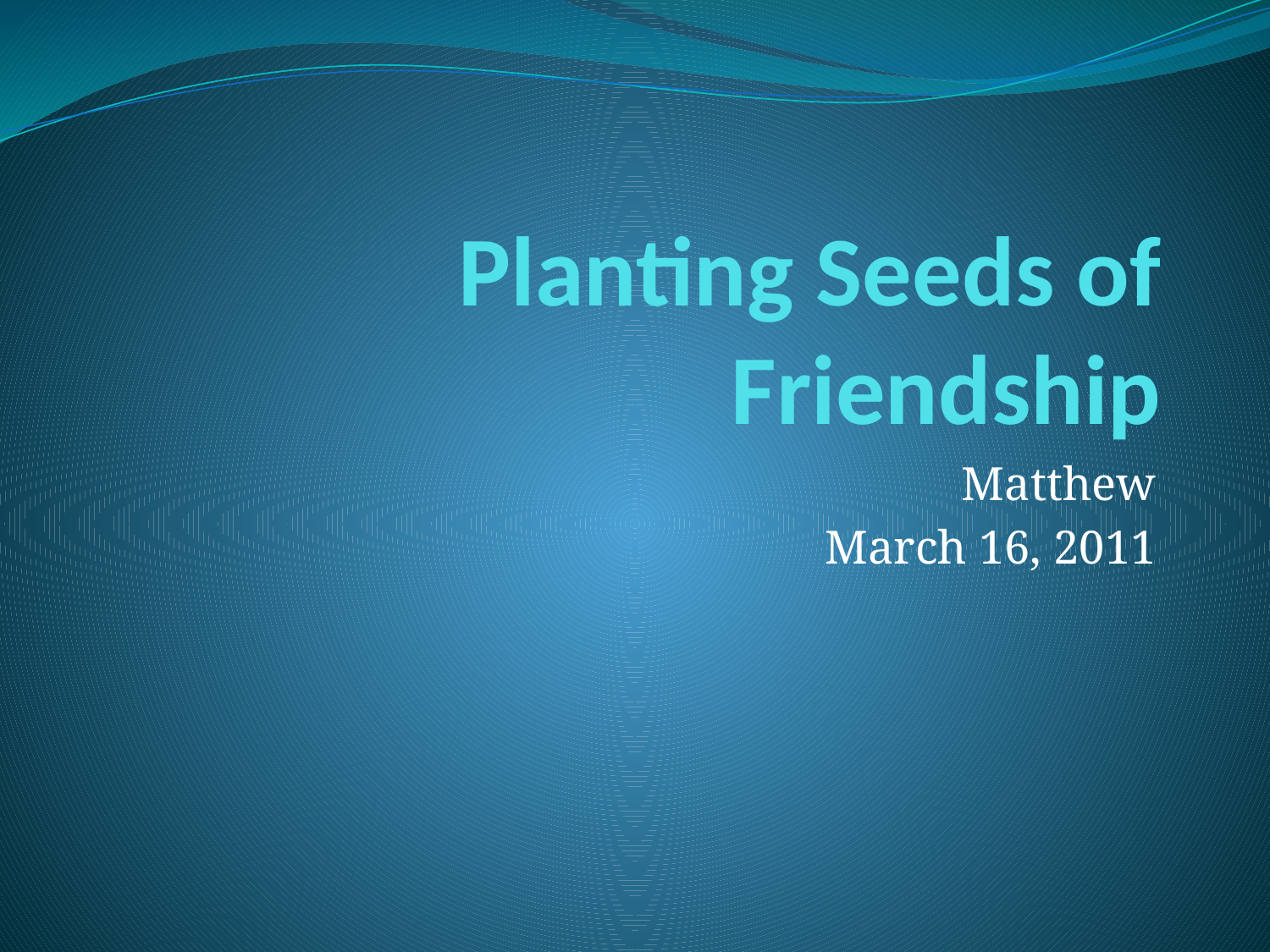

# Planting Seeds of Friendship
Matthew
March 16, 2011